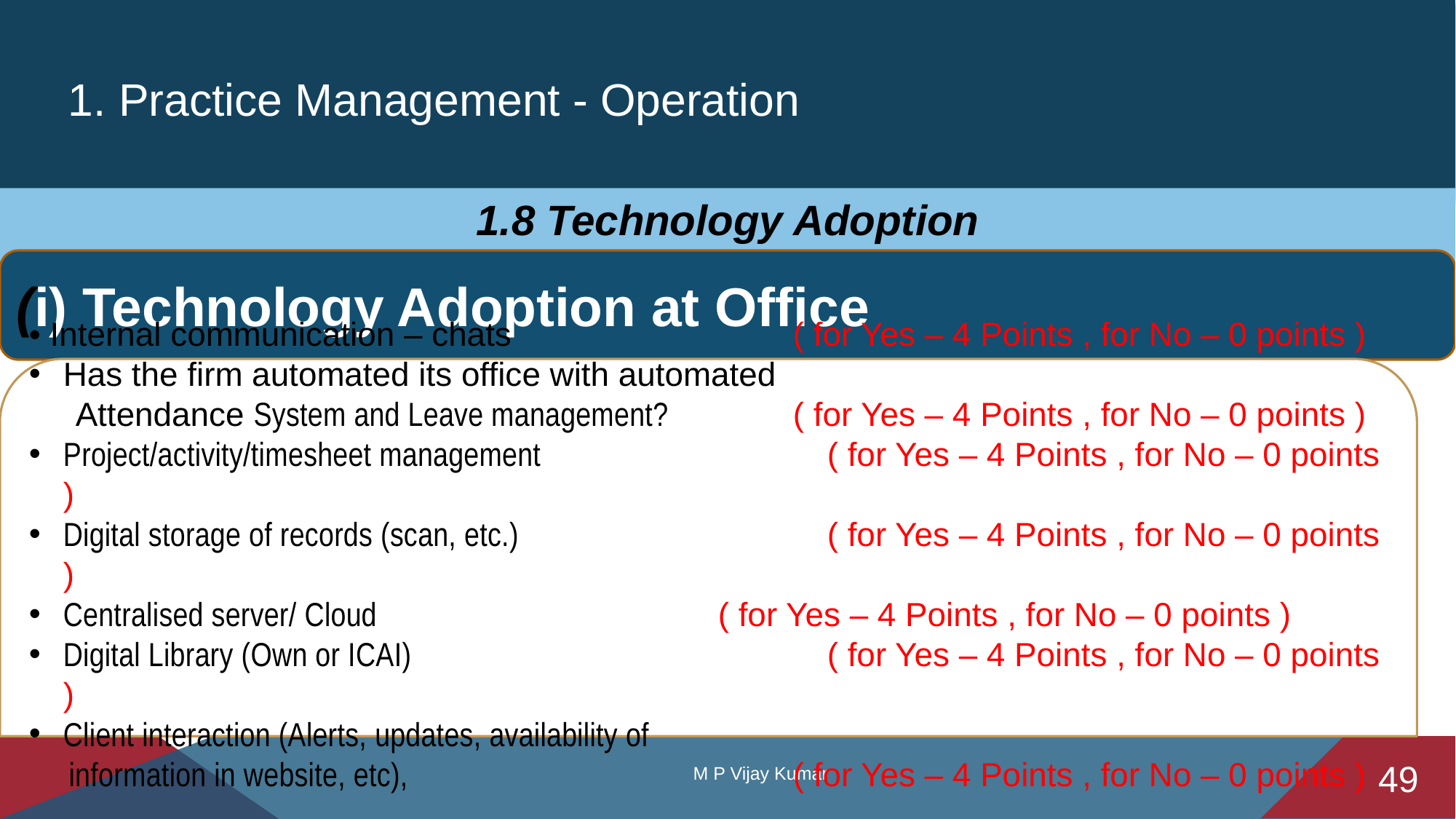

1. Practice Management - Operation
1.8 Technology Adoption

(i) Technology Adoption at Office

• Internal communication – chats 			( for Yes – 4 Points , for No – 0 points )
Has the firm automated its office with automated
     Attendance System and Leave management? 		( for Yes – 4 Points , for No – 0 points )
Project/activity/timesheet management			( for Yes – 4 Points , for No – 0 points )
Digital storage of records (scan, etc.)			( for Yes – 4 Points , for No – 0 points )
Centralised server/ Cloud 				( for Yes – 4 Points , for No – 0 points )
Digital Library (Own or ICAI) 				( for Yes – 4 Points , for No – 0 points )
Client interaction (Alerts, updates, availability of
     information in website, etc), 				( for Yes – 4 Points , for No – 0 points )